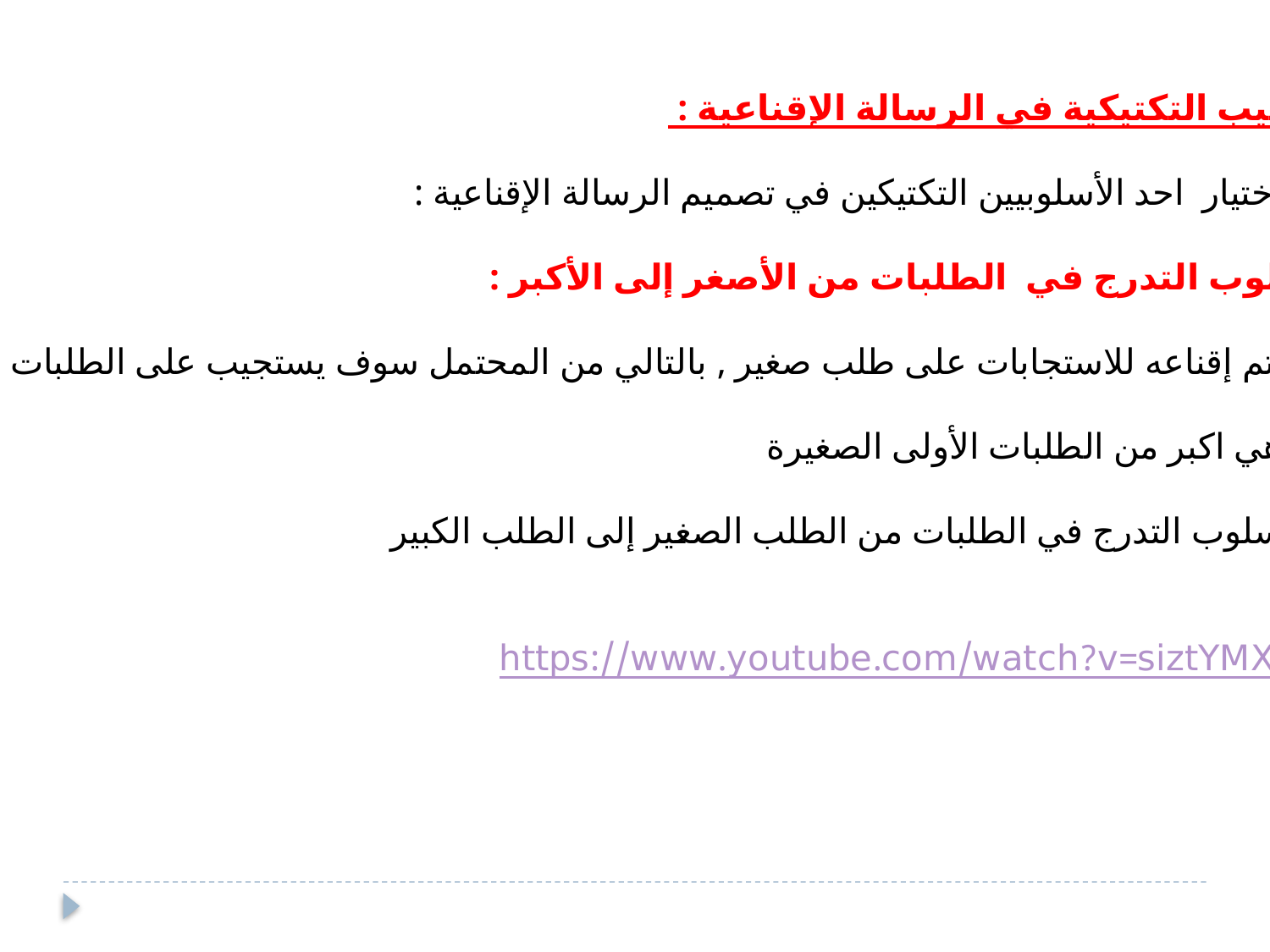

الأساليب التكتيكية في الرسالة الإقناعية :

يمكن اختيار  احد الأسلوبيين التكتيكين في تصميم الرسالة الإقناعية :

1- أسلوب التدرج في  الطلبات من الأصغر إلى الأكبر :

الفرد يتم إقناعه للاستجابات على طلب صغير , بالتالي من المحتمل سوف يستجيب على الطلبات التالية

والتي هي اكبر من الطلبات الأولى الصغيرة

 يؤثر أسلوب التدرج في الطلبات من الطلب الصغير إلى الطلب الكبير

https://www.youtube.com/watch?v=siztYMX80GQ